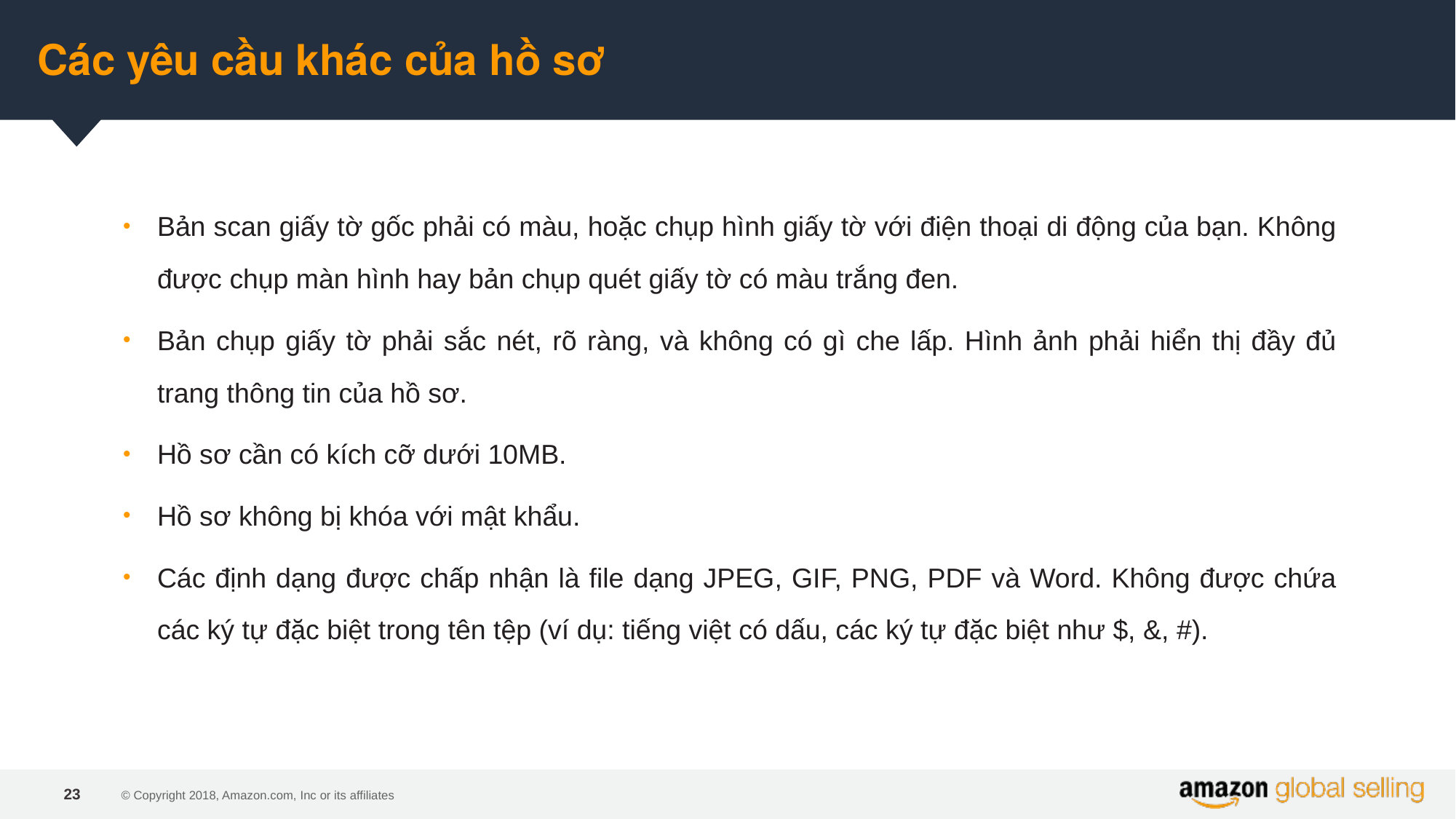

# Các yêu cầu khác của hồ sơ
Bản scan giấy tờ gốc phải có màu, hoặc chụp hình giấy tờ với điện thoại di động của bạn. Không được chụp màn hình hay bản chụp quét giấy tờ có màu trắng đen.
Bản chụp giấy tờ phải sắc nét, rõ ràng, và không có gì che lấp. Hình ảnh phải hiển thị đầy đủ trang thông tin của hồ sơ.
Hồ sơ cần có kích cỡ dưới 10MB.
Hồ sơ không bị khóa với mật khẩu.
Các định dạng được chấp nhận là file dạng JPEG, GIF, PNG, PDF và Word. Không được chứa các ký tự đặc biệt trong tên tệp (ví dụ: tiếng việt có dấu, các ký tự đặc biệt như $, &, #).

23